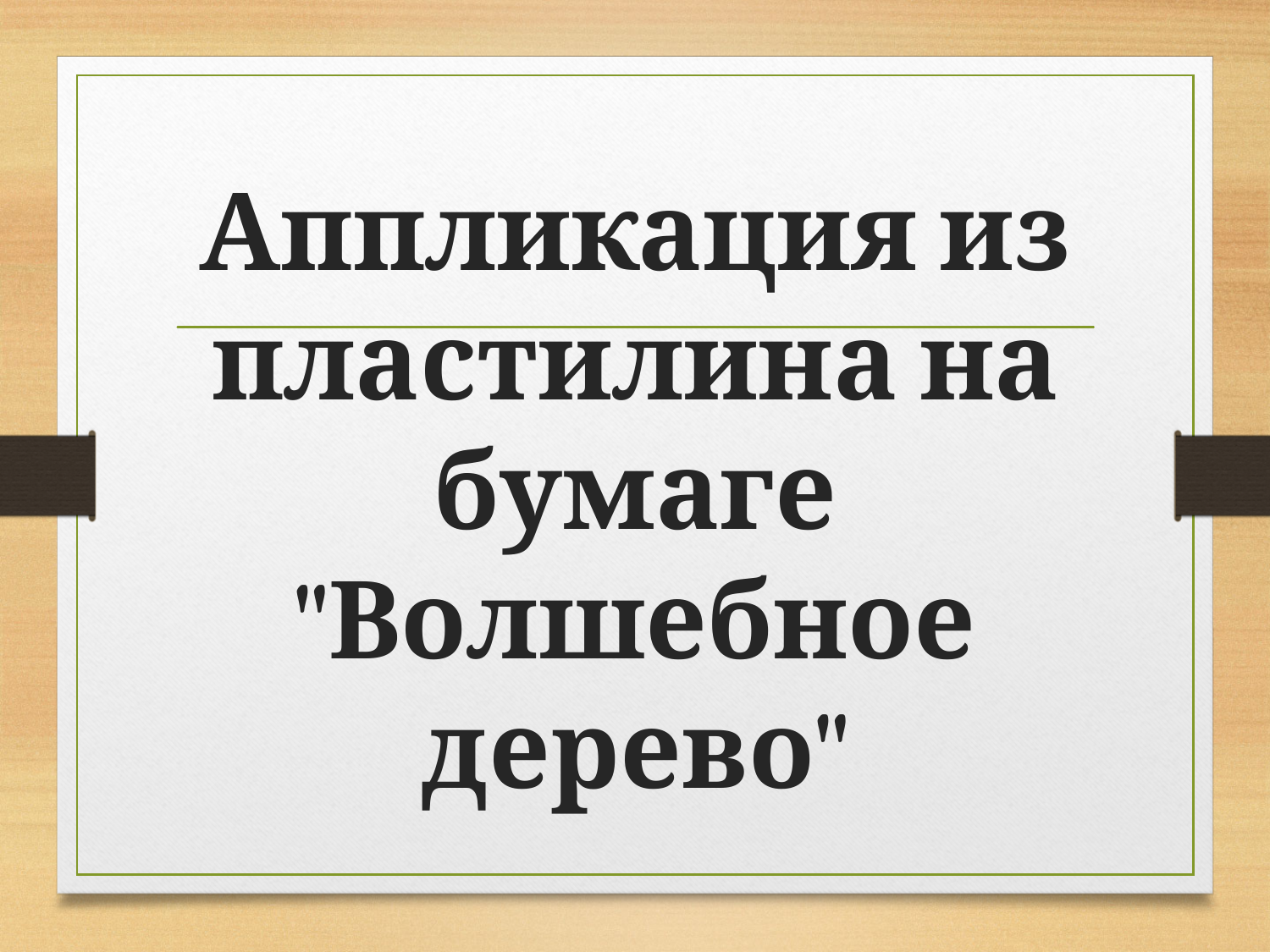

#
Аппликация из пластилина на бумаге "Волшебное дерево"